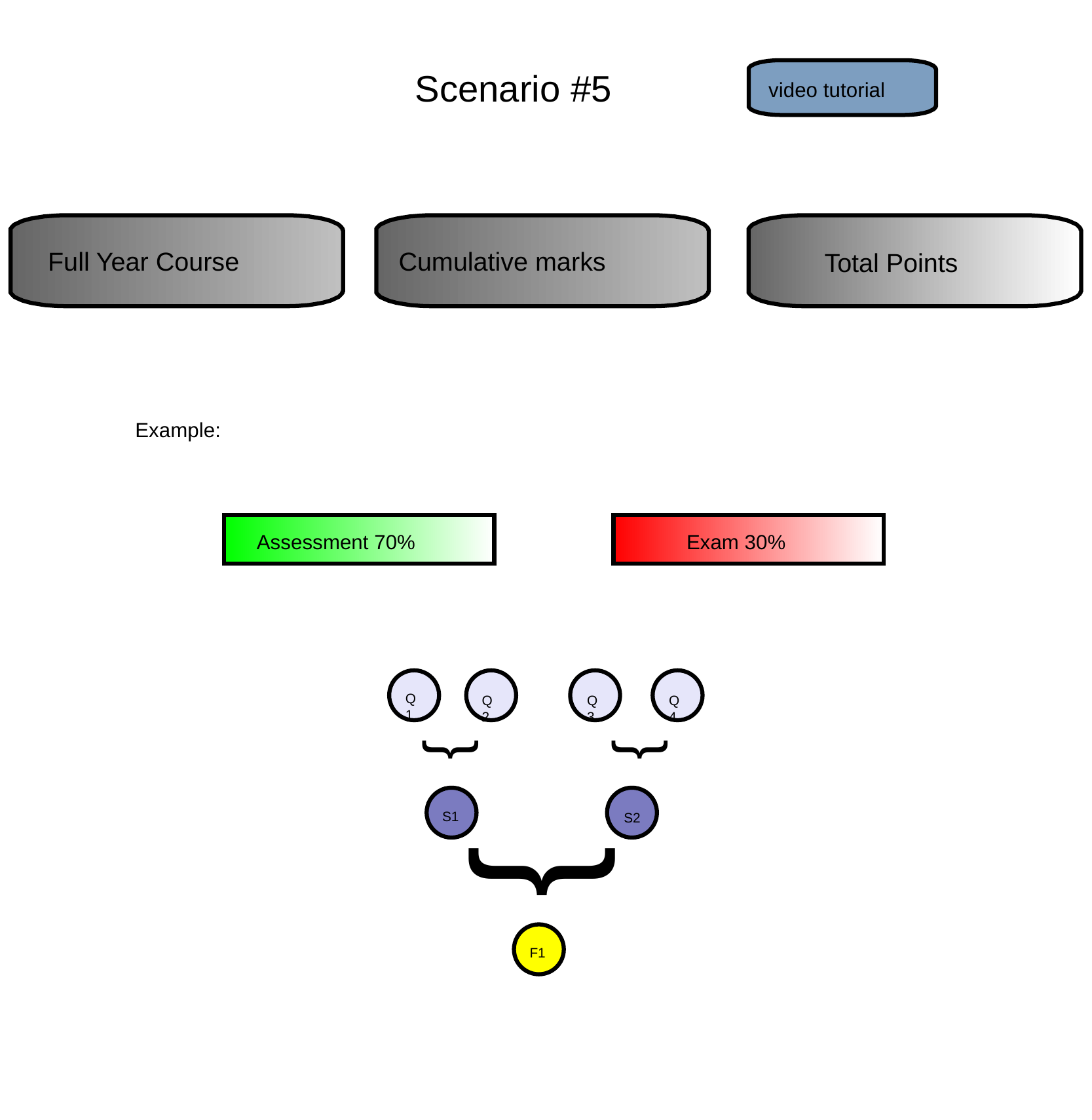

Scenario #5

video tutorial

Full Year Course

Cumulative marks

Total Points

Example:

Assessment 70%

Exam 30%

Q1

Q2

Q3

Q4
{
{
{

S1

S2

F1